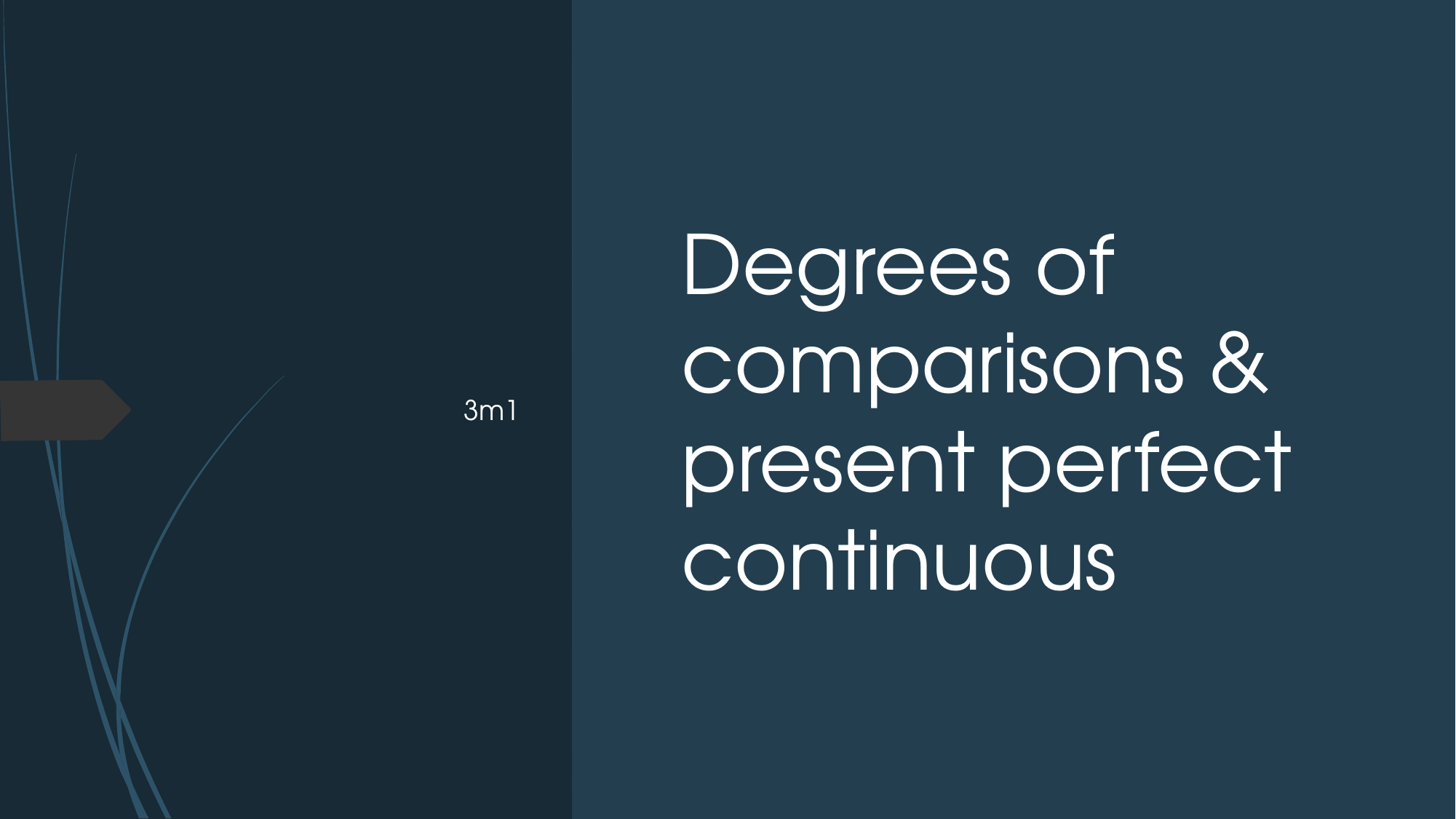

3m1
# Degrees of comparisons & present perfect continuous